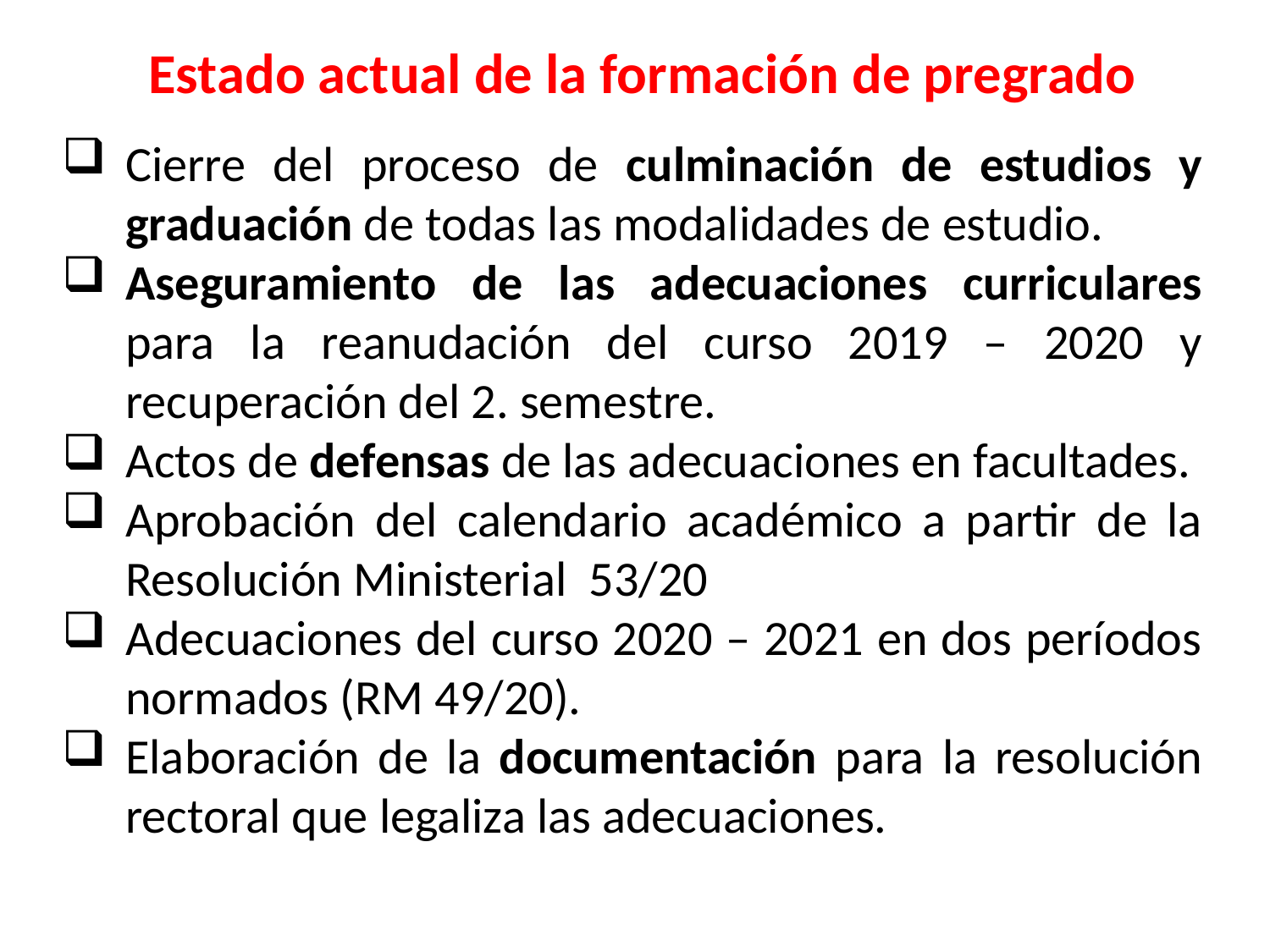

Estado actual de la formación de pregrado
Cierre del proceso de culminación de estudios y graduación de todas las modalidades de estudio.
Aseguramiento de las adecuaciones curriculares para la reanudación del curso 2019 – 2020 y recuperación del 2. semestre.
Actos de defensas de las adecuaciones en facultades.
Aprobación del calendario académico a partir de la Resolución Ministerial  53/20
Adecuaciones del curso 2020 – 2021 en dos períodos normados (RM 49/20).
Elaboración de la documentación para la resolución rectoral que legaliza las adecuaciones.